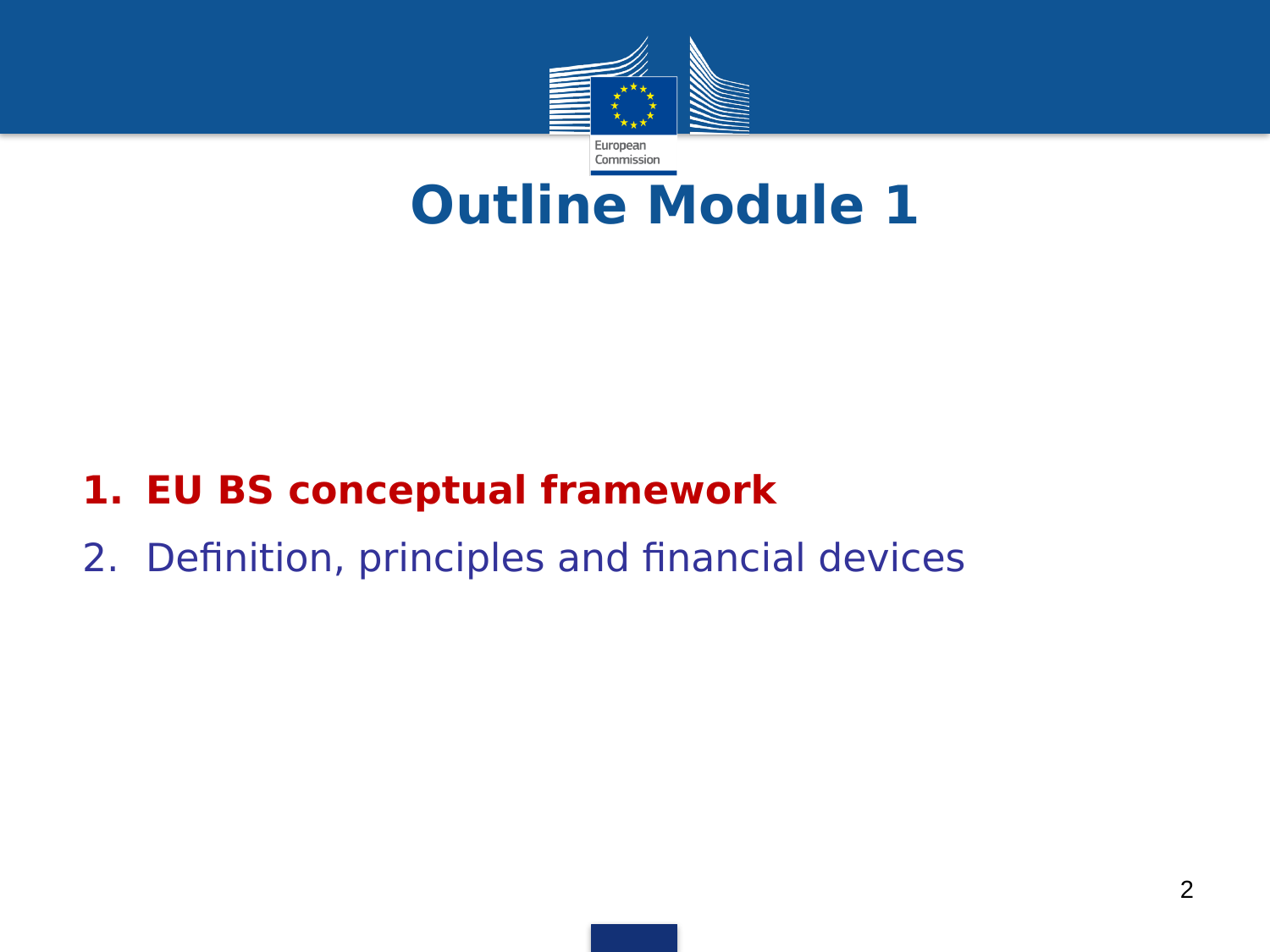

# Outline Module 1

EU BS conceptual framework
Definition, principles and financial devices

2